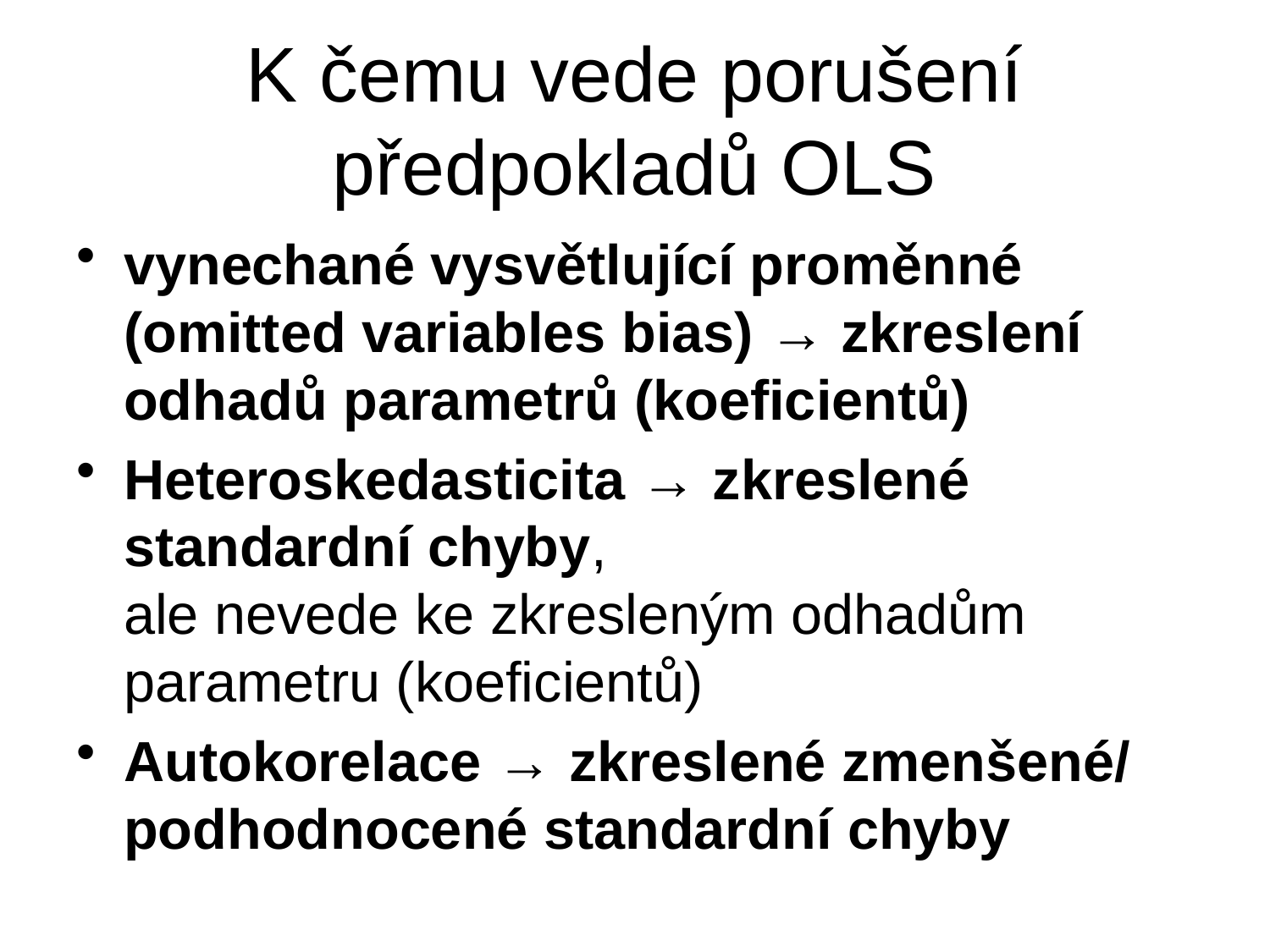

# K čemu vede porušení předpokladů OLS
vynechané vysvětlující proměnné (omitted variables bias) → zkreslení odhadů parametrů (koeficientů)
Heteroskedasticita → zkreslené standardní chyby,
ale nevede ke zkresleným odhadům parametru (koeficientů)
Autokorelace → zkreslené zmenšené/ podhodnocené standardní chyby